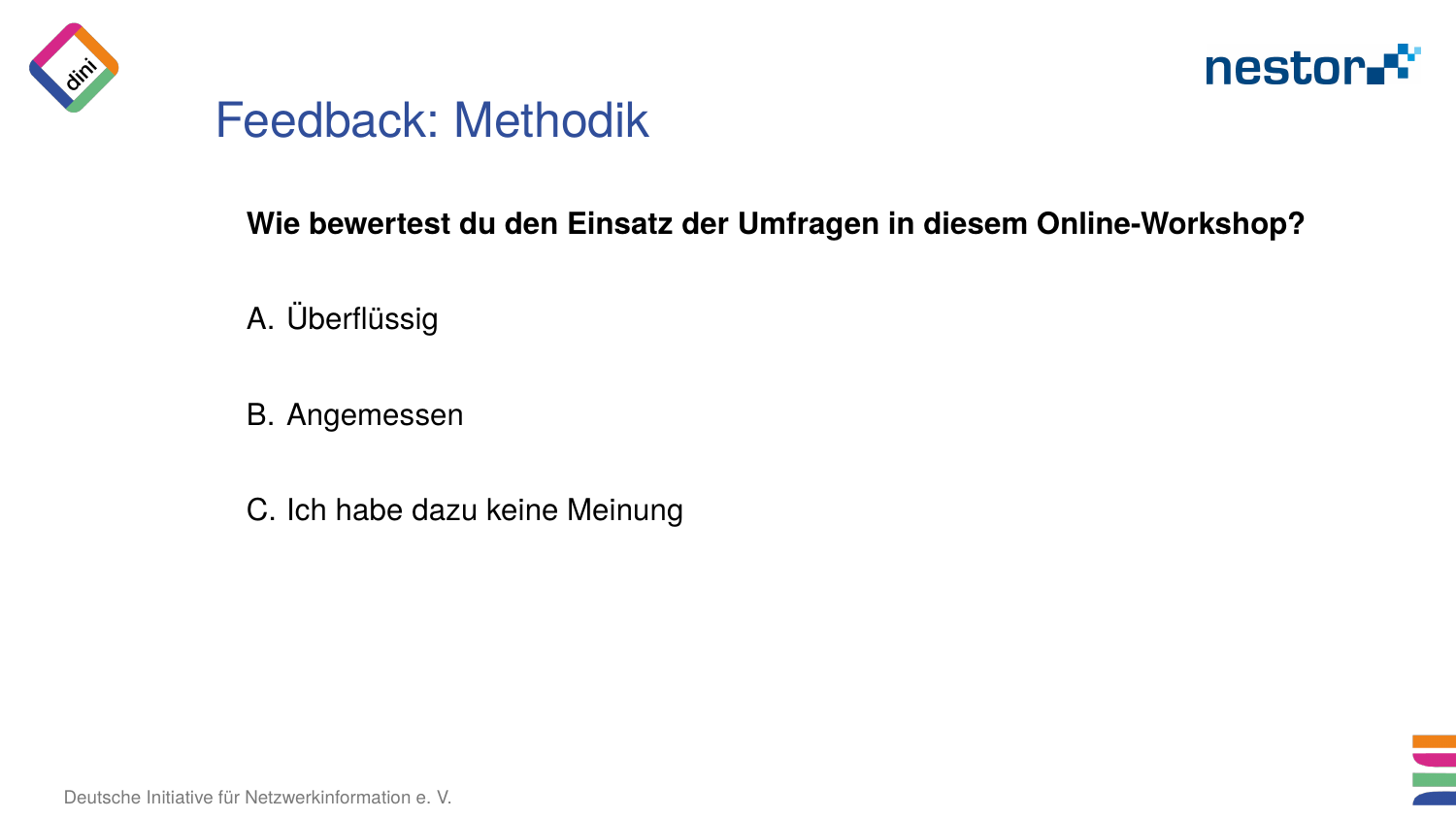

# Feedback: Methodik
Wie bewertest du den Einsatz der Umfragen in diesem Online-Workshop?

Überflüssig

Angemessen

Ich habe dazu keine Meinung